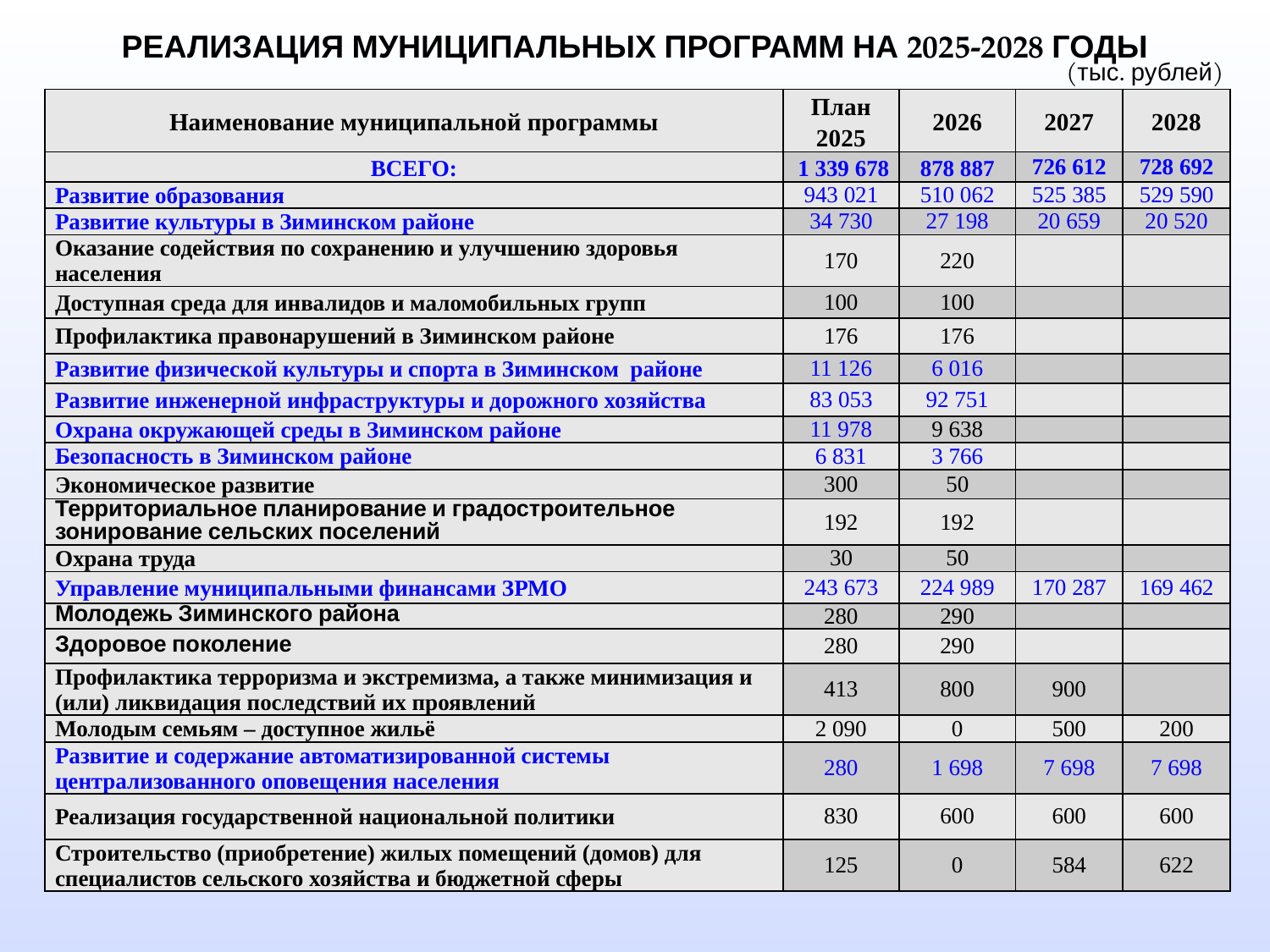

РЕАЛИЗАЦИЯ МУНИЦИПАЛЬНЫХ ПРОГРАММ НА 2025-2028 ГОДЫ
(тыс. рублей)
| Наименование муниципальной программы | План 2025 | 2026 | 2027 | 2028 |
| --- | --- | --- | --- | --- |
| ВСЕГО: | 1 339 678 | 878 887 | 726 612 | 728 692 |
| Развитие образования | 943 021 | 510 062 | 525 385 | 529 590 |
| Развитие культуры в Зиминском районе | 34 730 | 27 198 | 20 659 | 20 520 |
| Оказание содействия по сохранению и улучшению здоровья населения | 170 | 220 |  |  |
| Доступная среда для инвалидов и маломобильных групп | 100 | 100 |  |  |
| Профилактика правонарушений в Зиминском районе | 176 | 176 |  |  |
| Развитие физической культуры и спорта в Зиминском районе | 11 126 | 6 016 |  |  |
| Развитие инженерной инфраструктуры и дорожного хозяйства | 83 053 | 92 751 |  |  |
| Охрана окружающей среды в Зиминском районе | 11 978 | 9 638 |  |  |
| Безопасность в Зиминском районе | 6 831 | 3 766 |  |  |
| Экономическое развитие | 300 | 50 |  |  |
| Территориальное планирование и градостроительное зонирование сельских поселений | 192 | 192 |  |  |
| Охрана труда | 30 | 50 |  |  |
| Управление муниципальными финансами ЗРМО | 243 673 | 224 989 | 170 287 | 169 462 |
| Молодежь Зиминского района | 280 | 290 |  |  |
| Здоровое поколение | 280 | 290 |  |  |
| Профилактика терроризма и экстремизма, а также минимизация и (или) ликвидация последствий их проявлений | 413 | 800 | 900 |  |
| Молодым семьям – доступное жильё | 2 090 | 0 | 500 | 200 |
| Развитие и содержание автоматизированной системы централизованного оповещения населения | 280 | 1 698 | 7 698 | 7 698 |
| Реализация государственной национальной политики | 830 | 600 | 600 | 600 |
| Строительство (приобретение) жилых помещений (домов) для специалистов сельского хозяйства и бюджетной сферы | 125 | 0 | 584 | 622 |